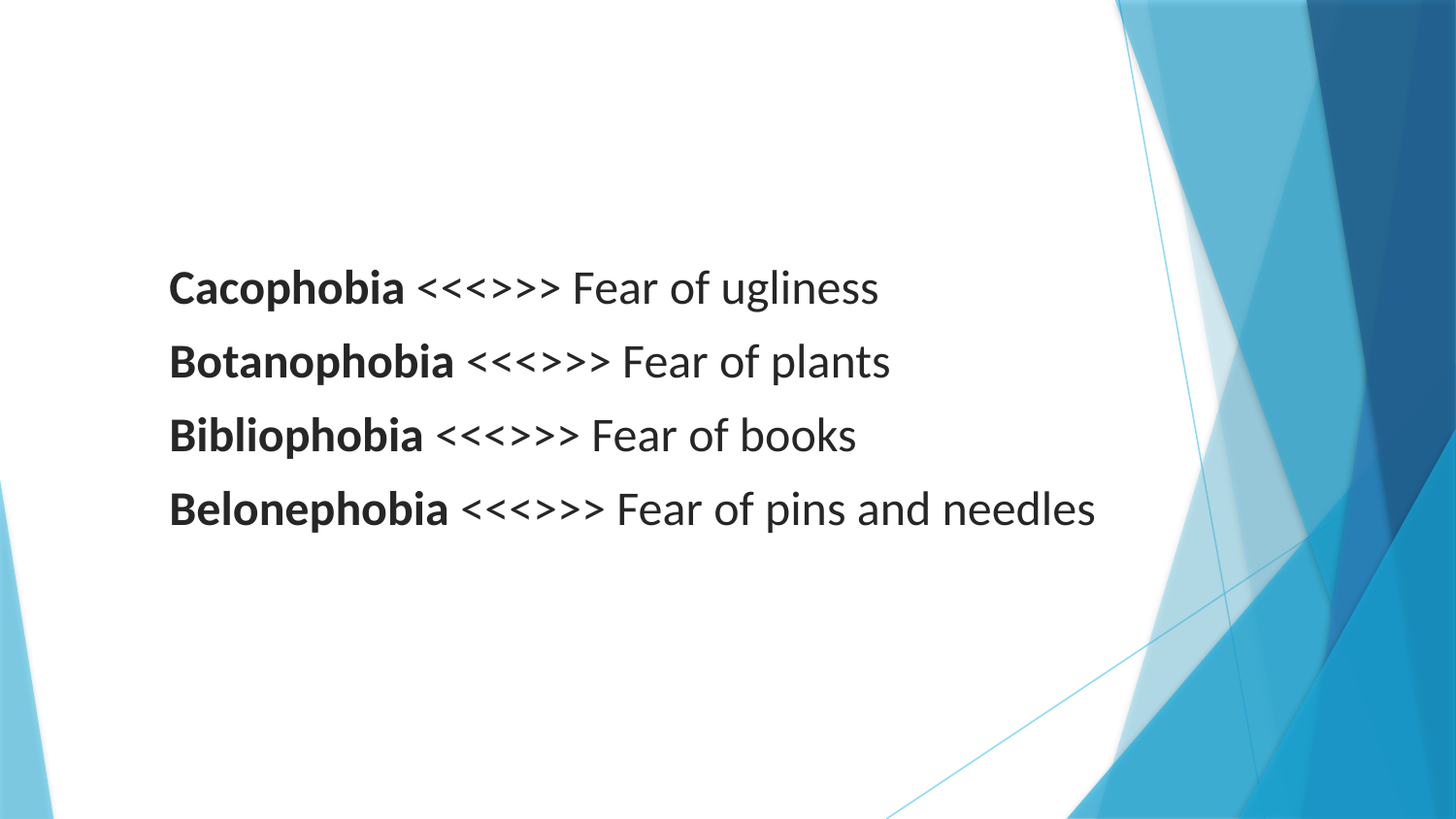

Cacophobia <<<>>> Fear of ugliness
Botanophobia <<<>>> Fear of plants
Bibliophobia <<<>>> Fear of books
Belonephobia <<<>>> Fear of pins and needles